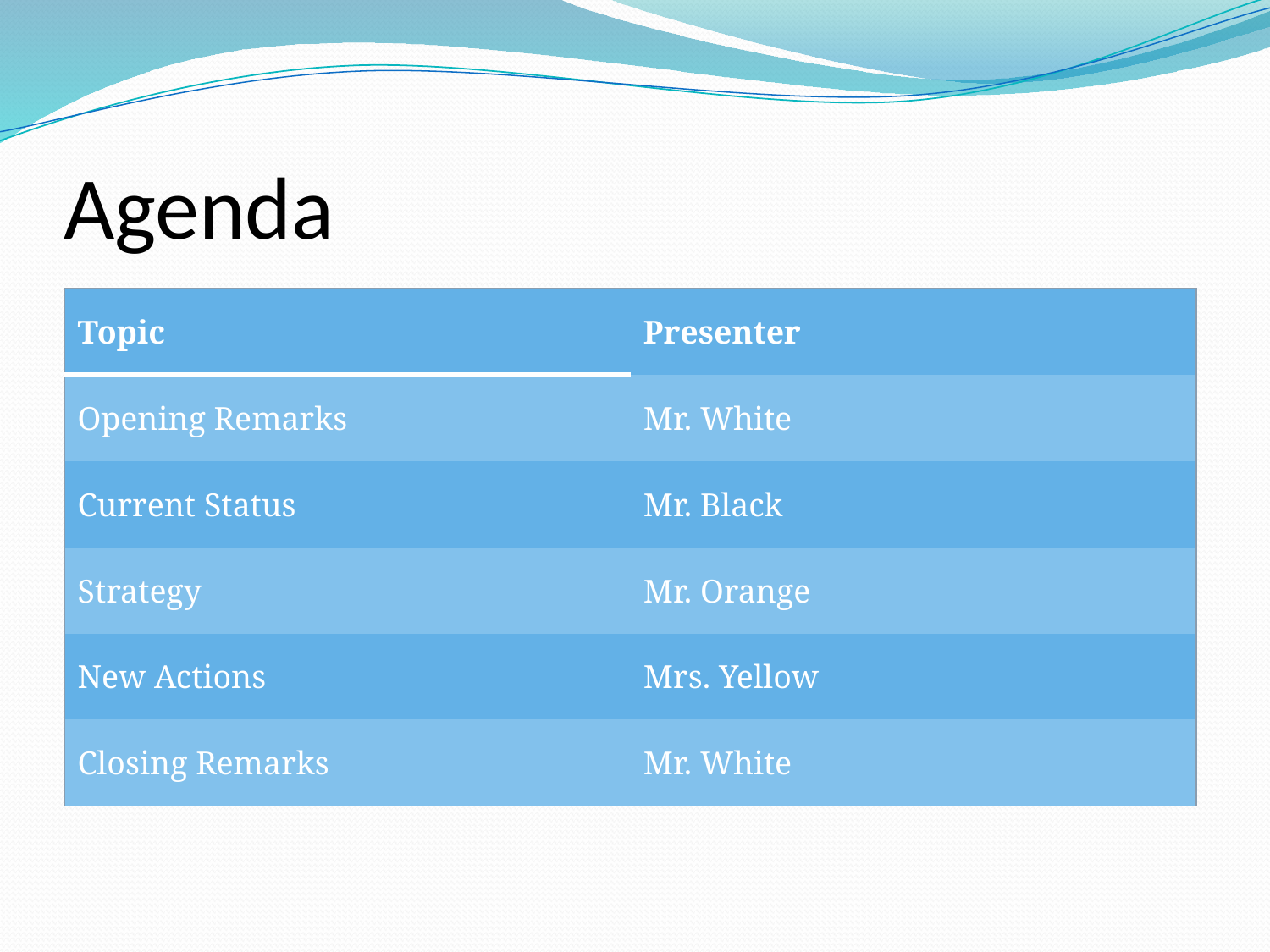

# Agenda
| Topic | Presenter |
| --- | --- |
| Opening Remarks | Mr. White |
| Current Status | Mr. Black |
| Strategy | Mr. Orange |
| New Actions | Mrs. Yellow |
| Closing Remarks | Mr. White |